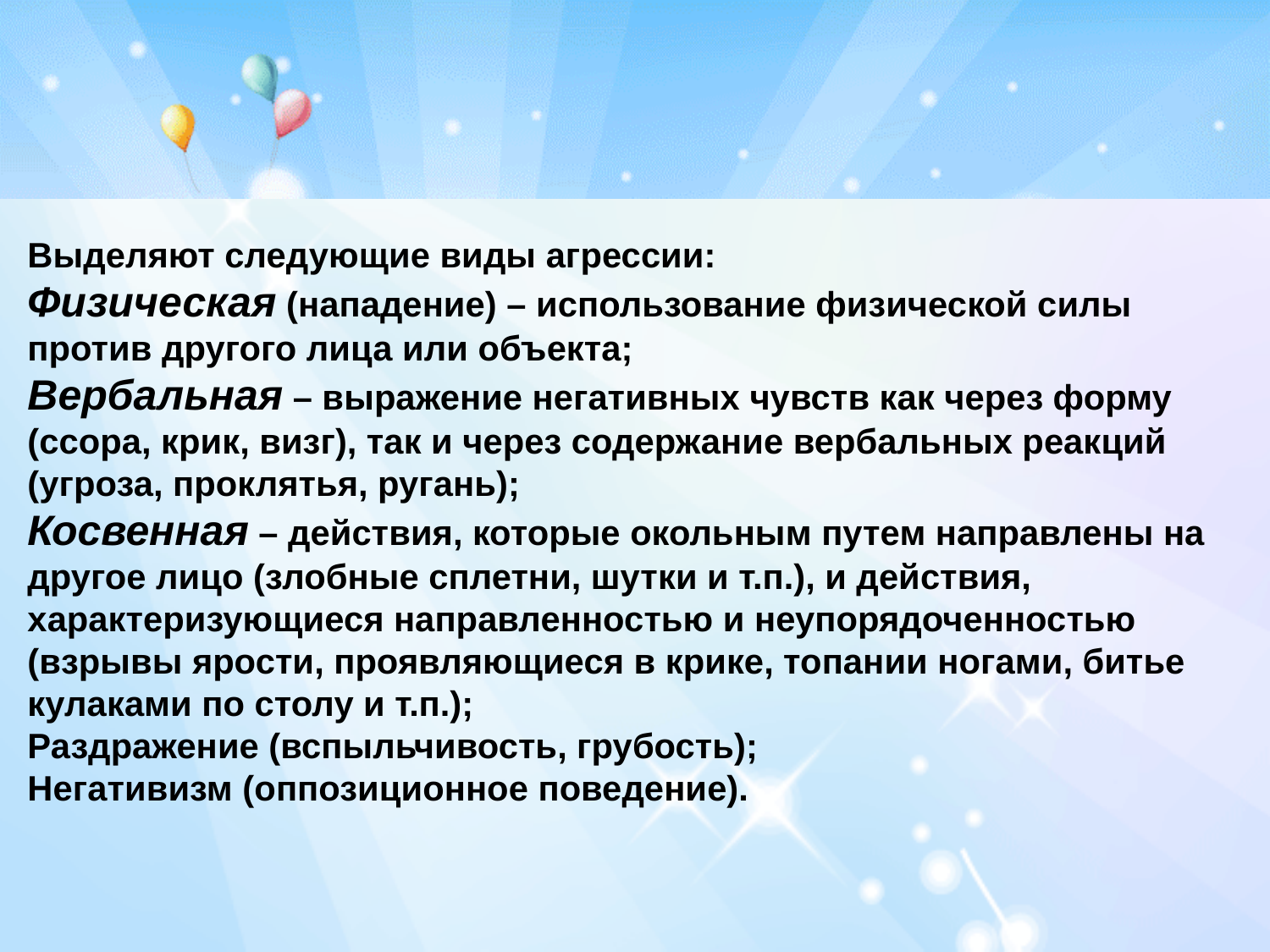

Выделяют следующие виды агрессии:
Физическая (нападение) – использование физической силы против другого лица или объекта;
Вербальная – выражение негативных чувств как через форму (ссора, крик, визг), так и через содержание вербальных реакций (угроза, проклятья, ругань);
Косвенная – действия, которые окольным путем направлены на другое лицо (злобные сплетни, шутки и т.п.), и действия, характеризующиеся направленностью и неупорядоченностью (взрывы ярости, проявляющиеся в крике, топании ногами, битье кулаками по столу и т.п.);
Раздражение (вспыльчивость, грубость);
Негативизм (оппозиционное поведение).